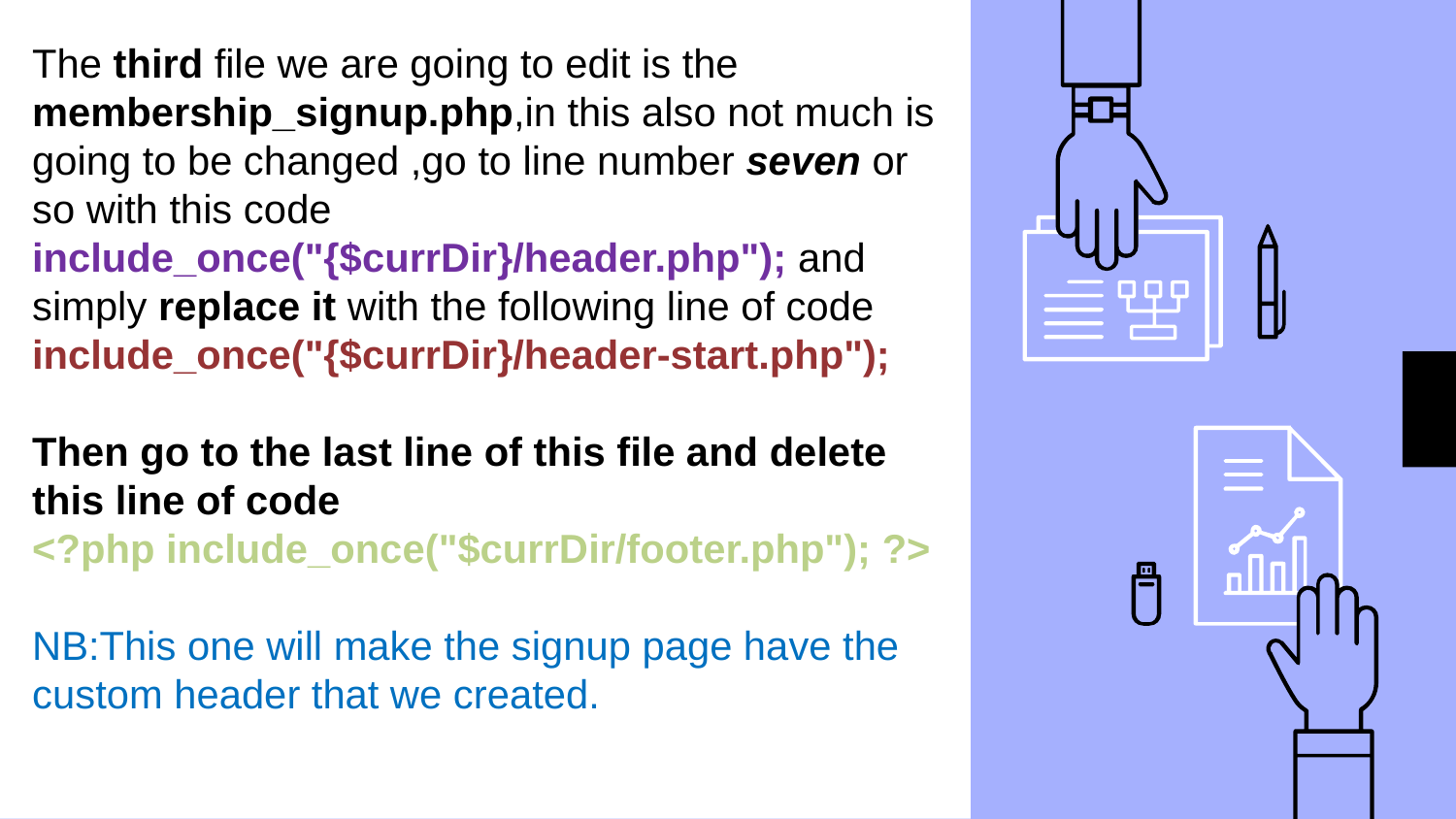

The third file we are going to edit is the membership_signup.php,in this also not much is going to be changed ,go to line number seven or so with this code include_once("{$currDir}/header.php"); and simply replace it with the following line of code include_once("{$currDir}/header-start.php");

Then go to the last line of this file and delete this line of code
<?php include_once("$currDir/footer.php"); ?>

NB:This one will make the signup page have the custom header that we created.
15